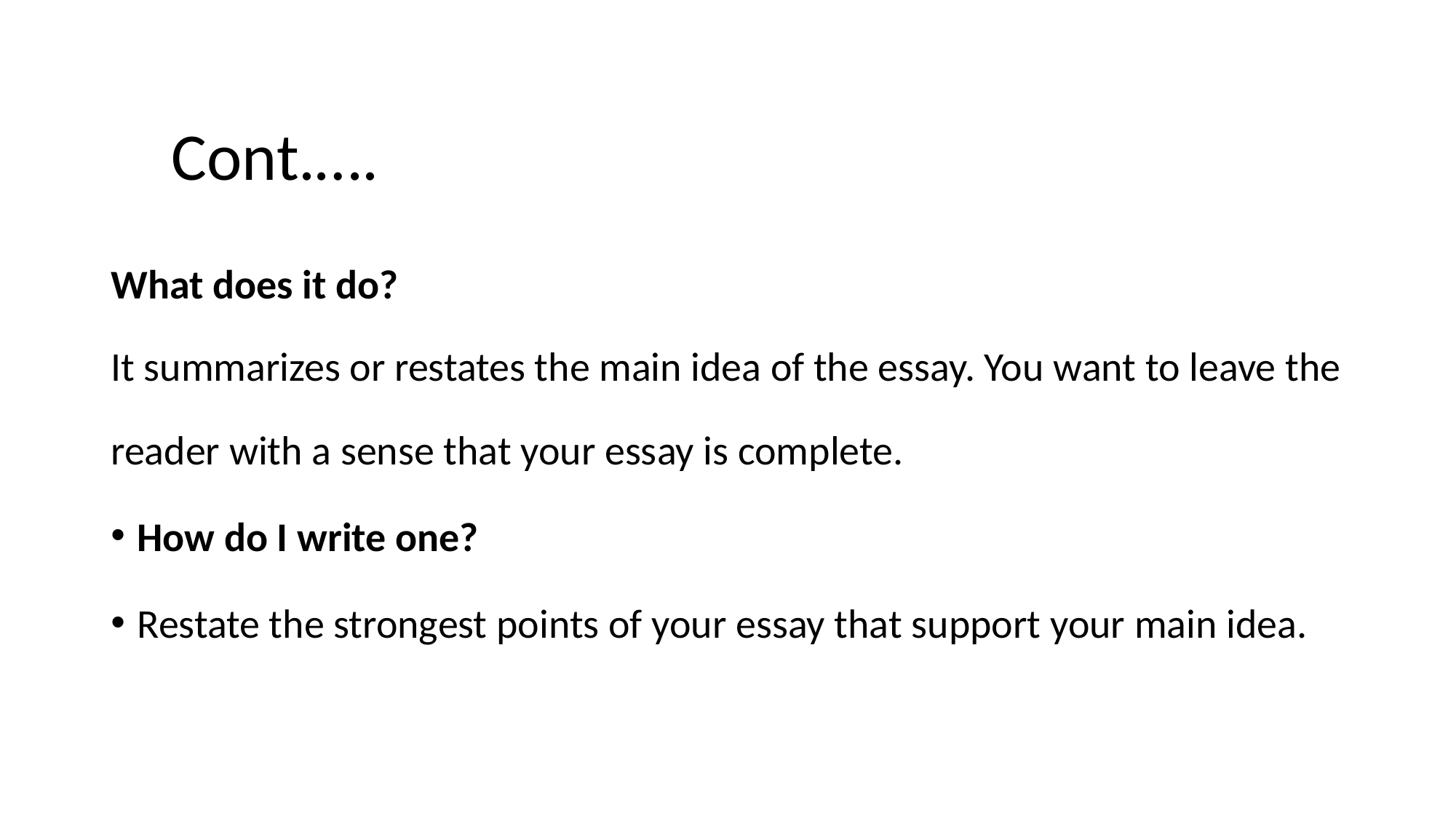

# Cont.….
What does it do?
It summarizes or restates the main idea of the essay. You want to leave the reader with a sense that your essay is complete.
How do I write one?
Restate the strongest points of your essay that support your main idea.